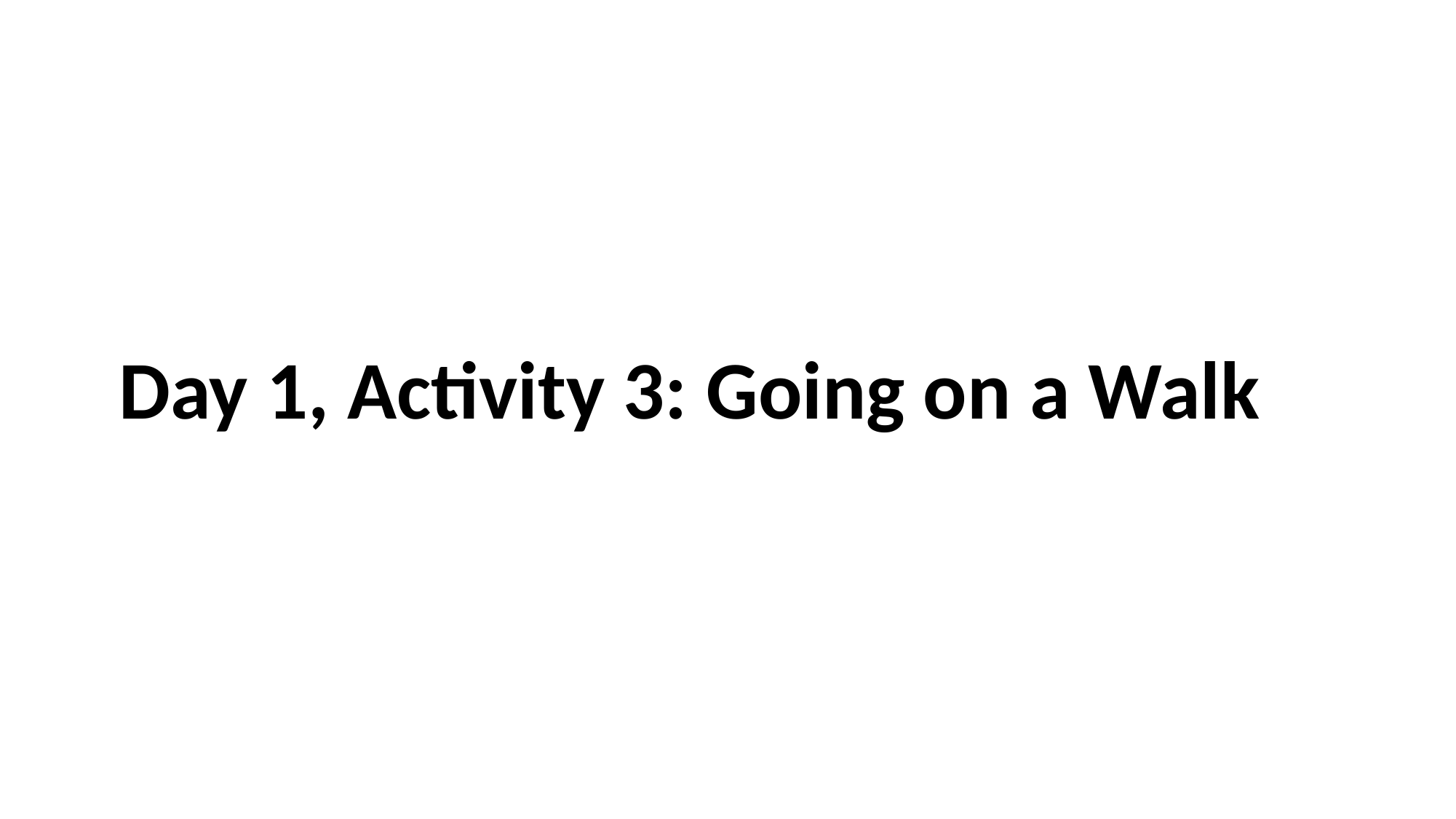

# Day 1, Activity 3: Going on a Walk